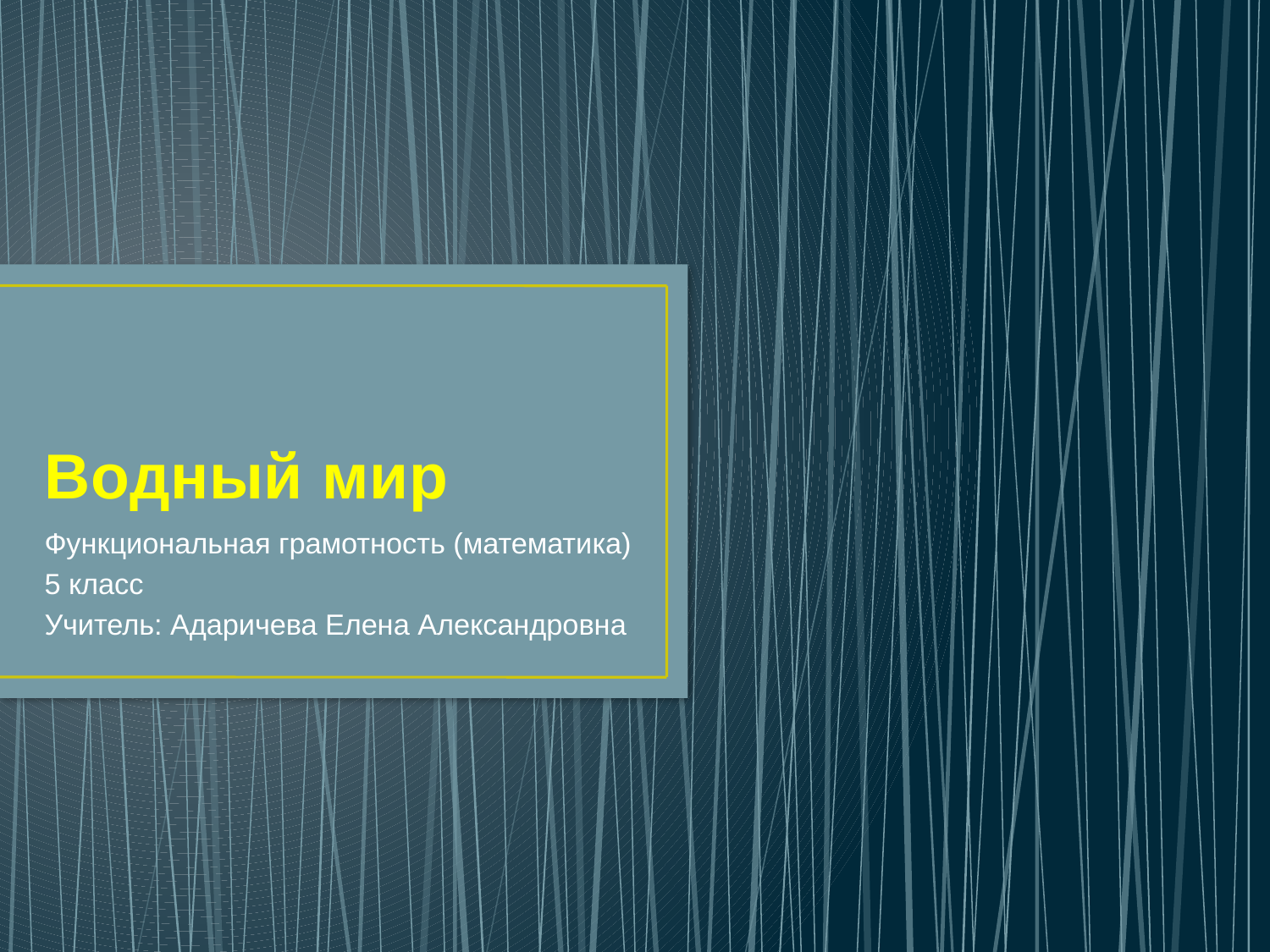

# Водный мир
Функциональная грамотность (математика)
5 класс
Учитель: Адаричева Елена Александровна